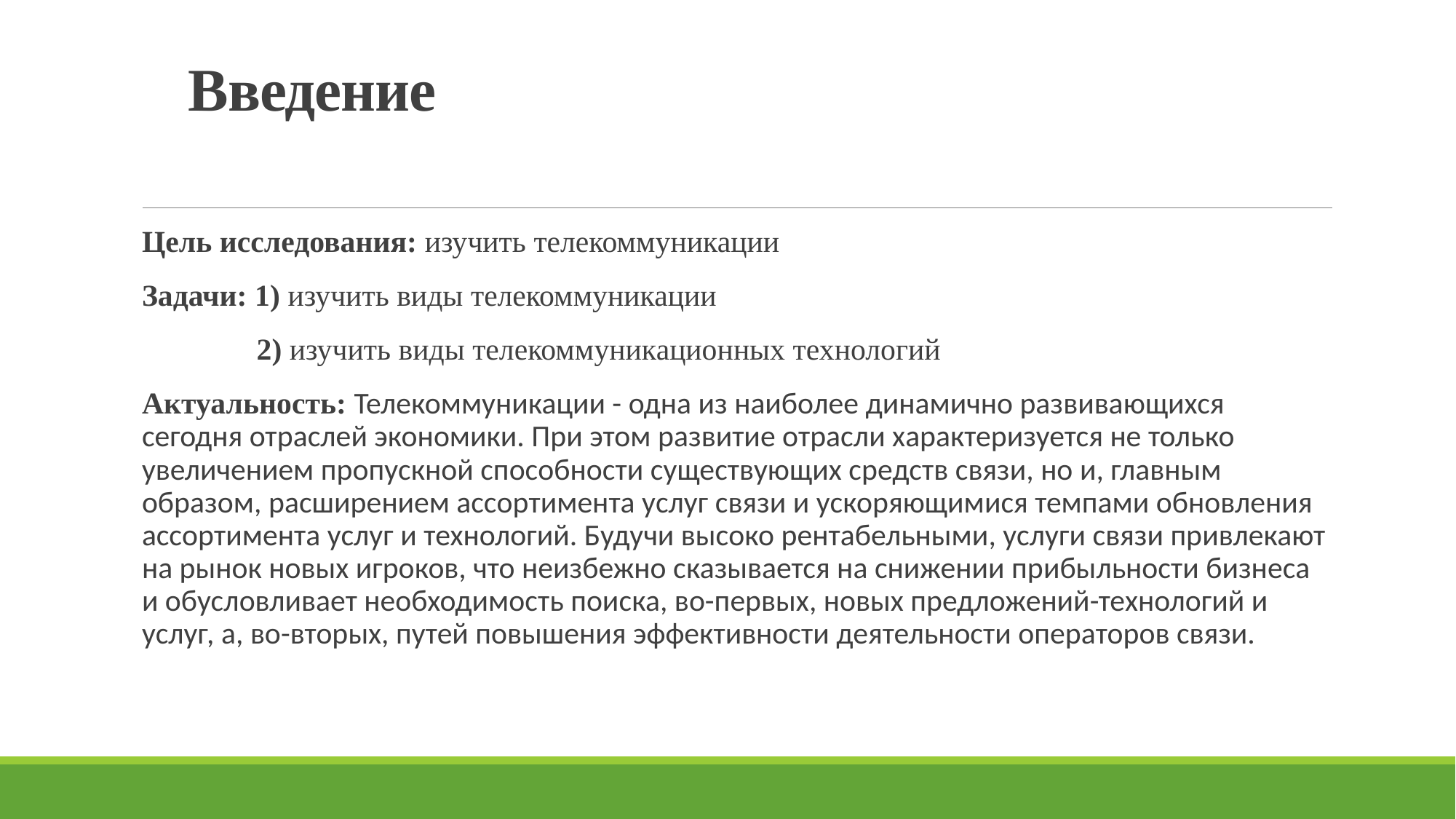

# Введение
Цель исследования: изучить телекоммуникации
Задачи: 1) изучить виды телекоммуникации
               2) изучить виды телекоммуникационных технологий
Актуальность: Телекоммуникации - одна из наиболее динамично развивающихся сегодня отраслей экономики. При этом развитие отрасли характеризуется не только увеличением пропускной способности существующих средств связи, но и, главным образом, расширением ассортимента услуг связи и ускоряющимися темпами обновления ассортимента услуг и технологий. Будучи высоко рентабельными, услуги связи привлекают на рынок новых игроков, что неизбежно сказывается на снижении прибыльности бизнеса и обусловливает необходимость поиска, во-первых, новых предложений-технологий и услуг, а, во-вторых, путей повышения эффективности деятельности операторов связи.